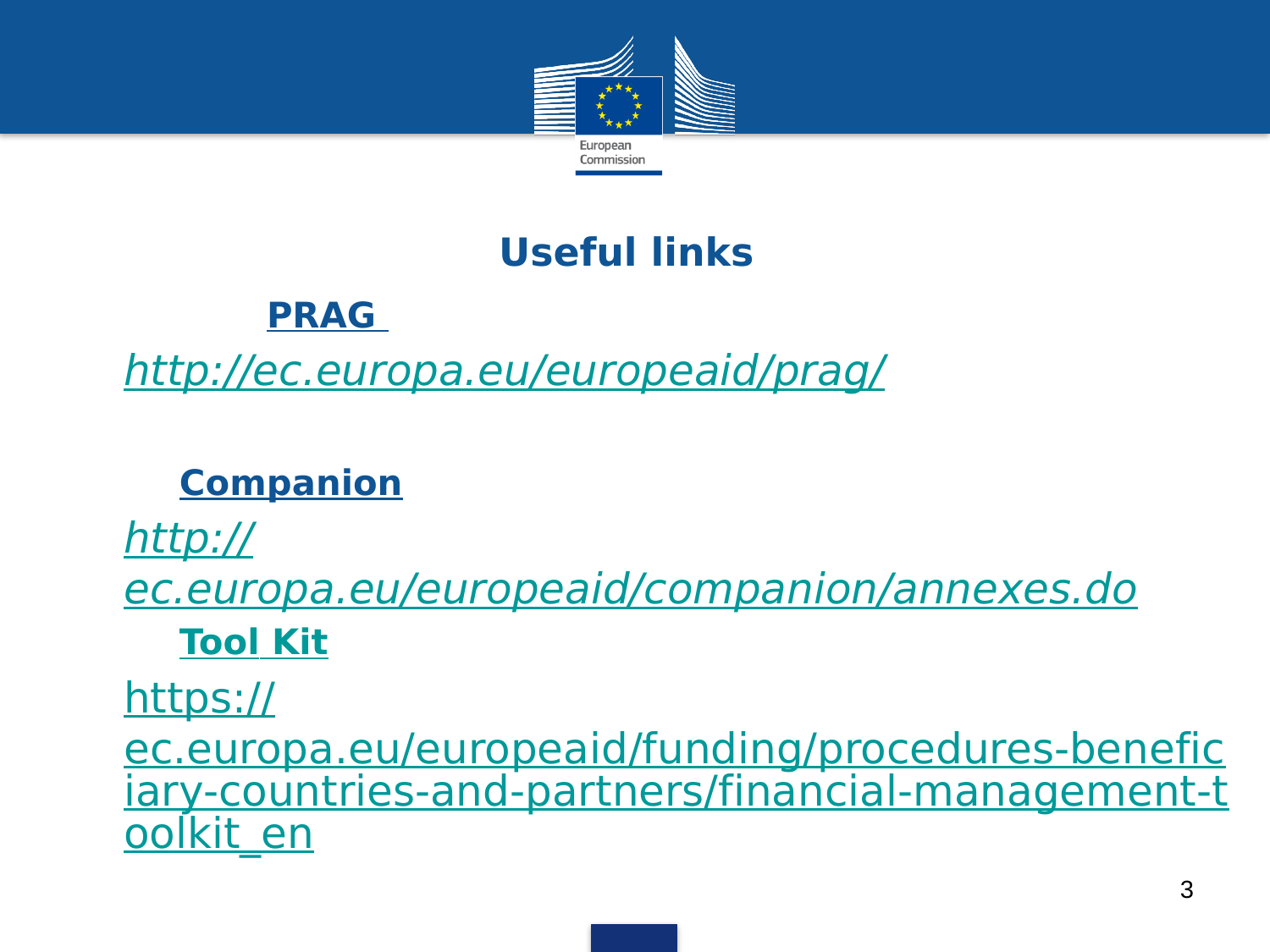

# Useful links
	PRAG
http://ec.europa.eu/europeaid/prag/

Companion
http://ec.europa.eu/europeaid/companion/annexes.do
Tool Kit
https://ec.europa.eu/europeaid/funding/procedures-beneficiary-countries-and-partners/financial-management-toolkit_en

3